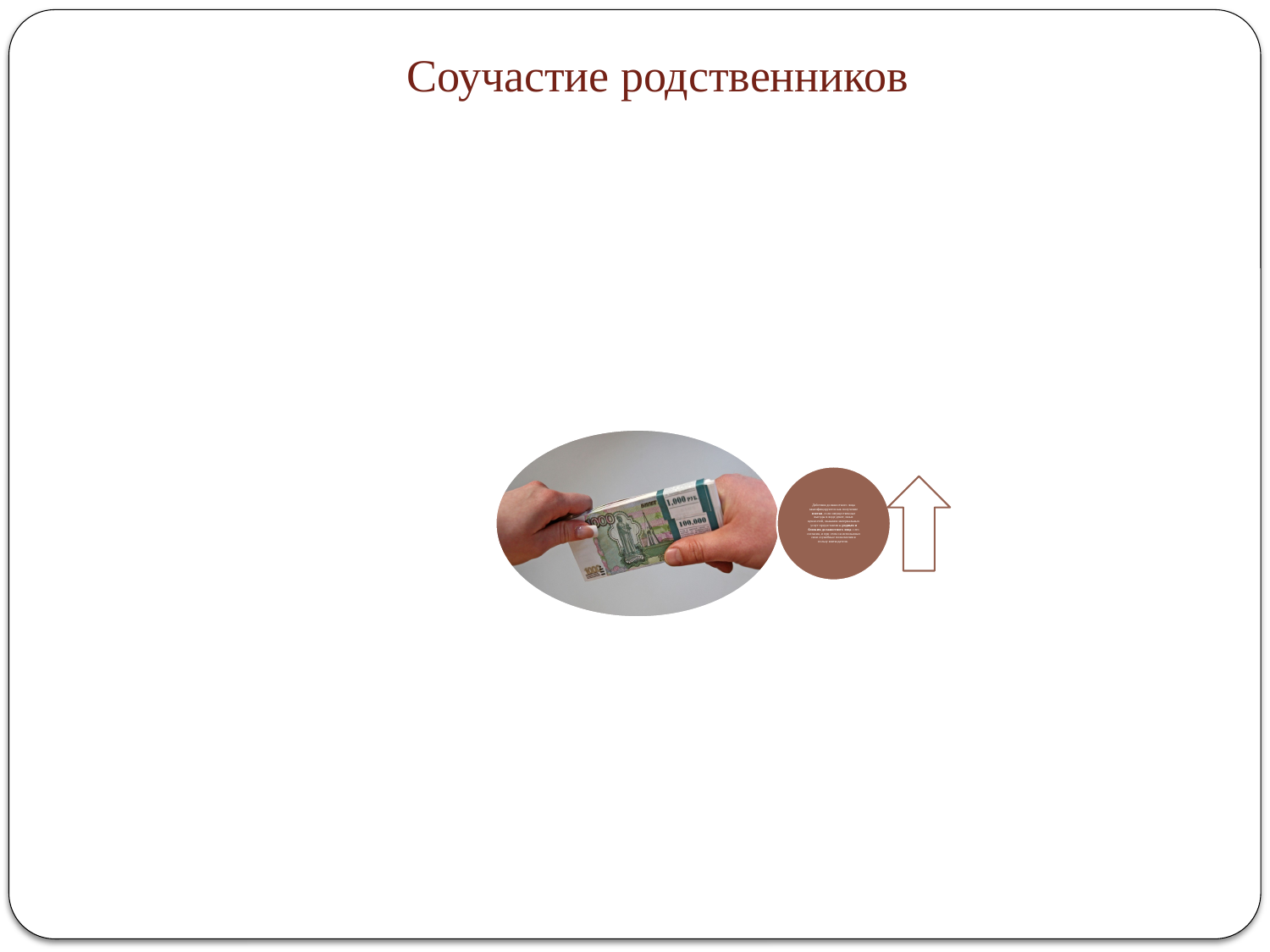

# Соучастие родственников
Действия должностного лица квалифицируются как получение взятки, если имущественные выгоды в виде денег, иных ценностей, оказания материальных услуг предоставлены родным и близким должностного лица с его согласия, и при этом он использовал свои служебные полномочия в пользу взяткодателя.